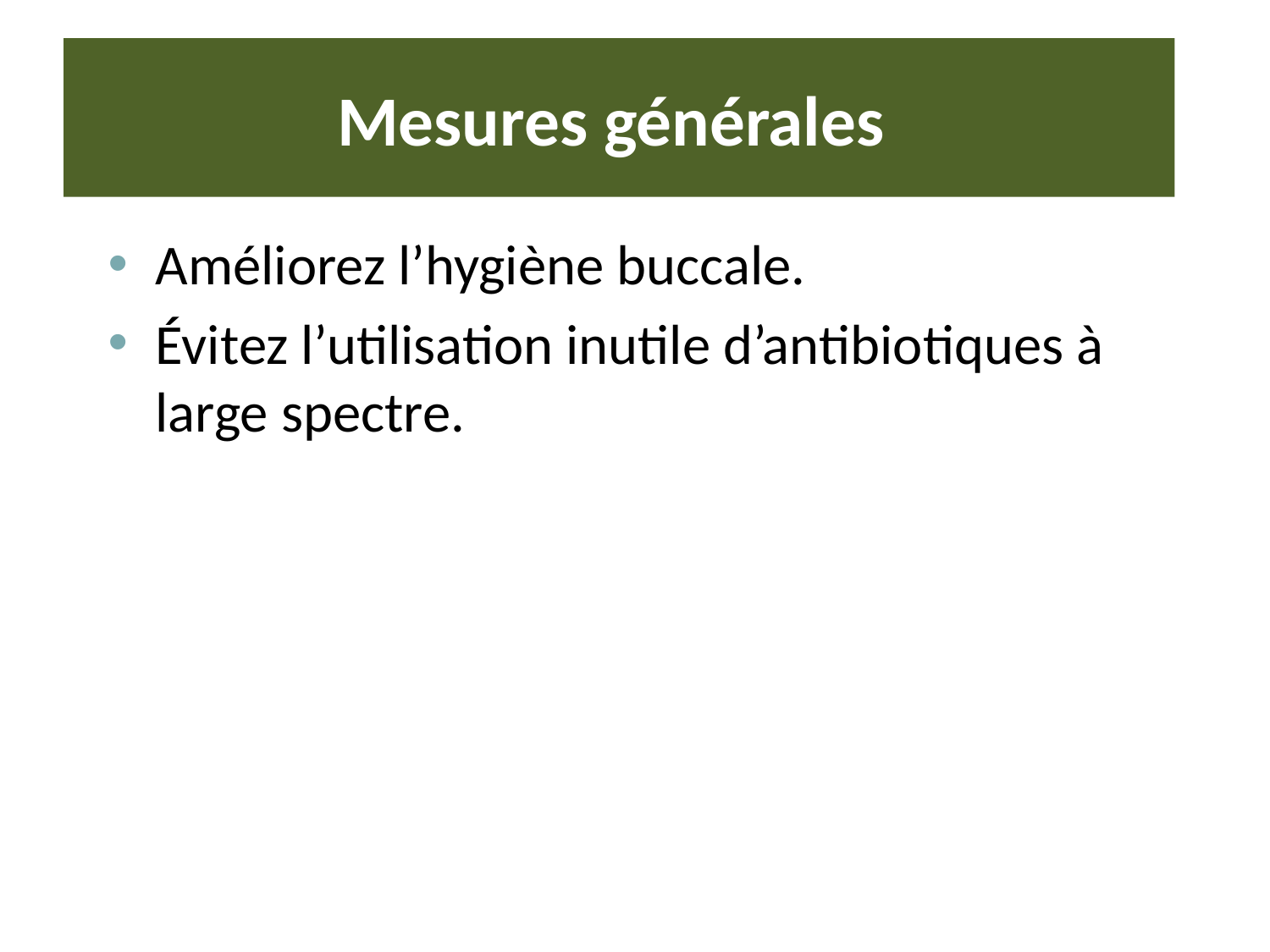

# Mesures générales
Améliorez l’hygiène buccale.
Évitez l’utilisation inutile d’antibiotiques à large spectre.